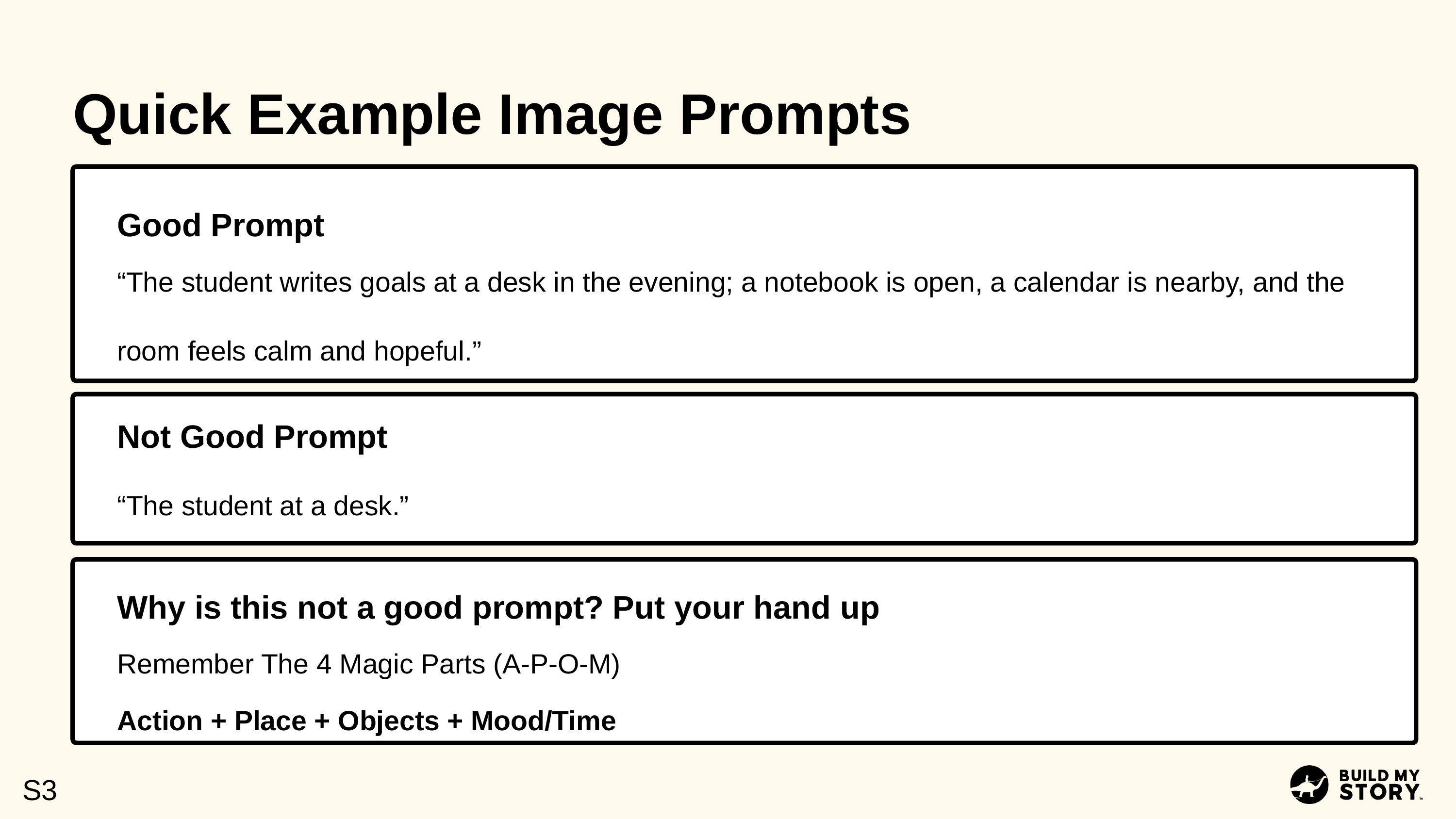

Quick Example Image Prompts
Good Prompt

“The student writes goals at a desk in the evening; a notebook is open, a calendar is nearby, and the room feels calm and hopeful.”
Not Good Prompt

“The student at a desk.”
Why is this not a good prompt? Put your hand up

Remember The 4 Magic Parts (A-P-O-M)
Action + Place + Objects + Mood/Time

S3